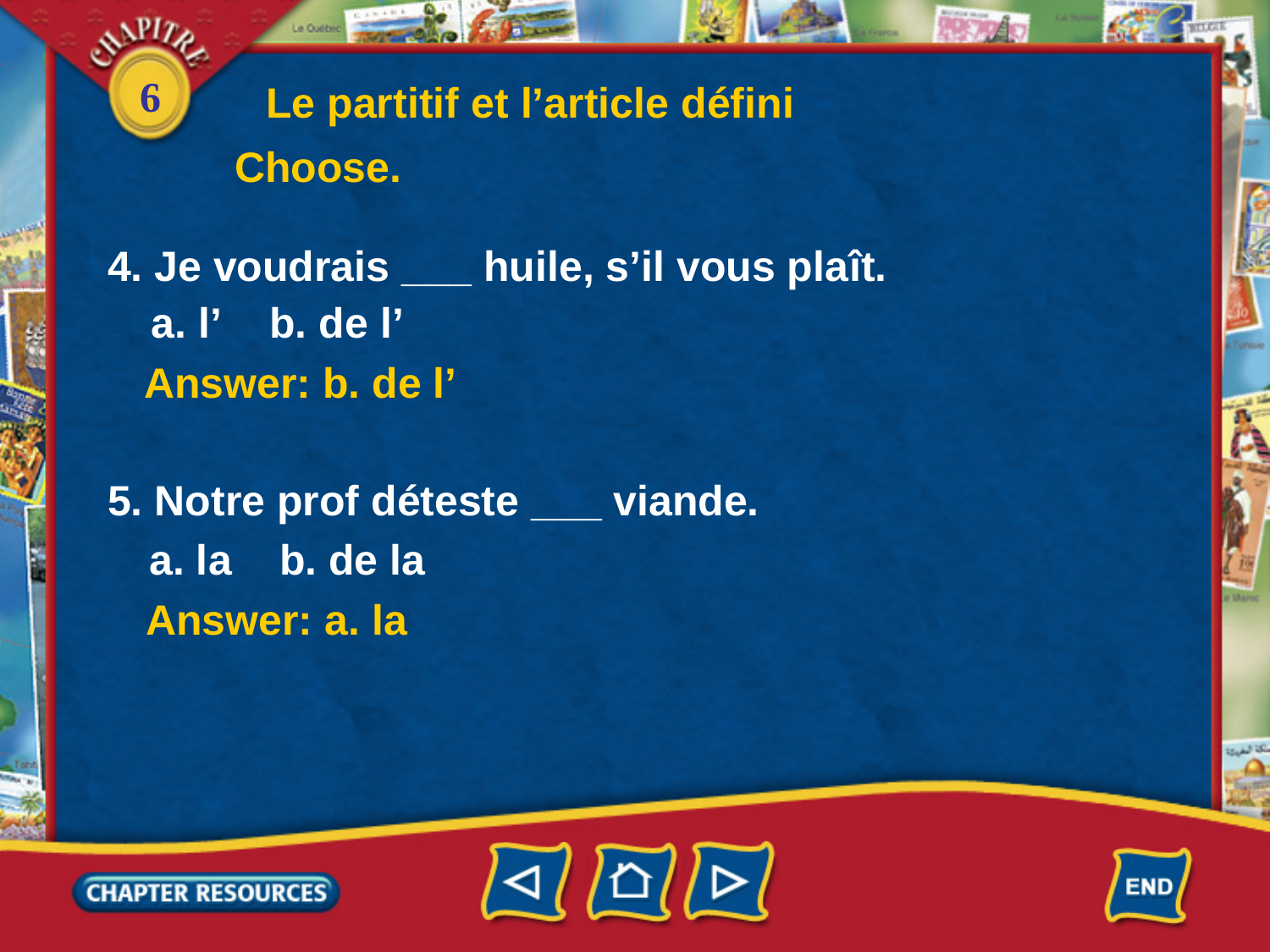

Le partitif et l’article défini
Choose.
4. Je voudrais ___ huile, s’il vous plaît.
 a. l’    b. de l’
Answer: b. de l’
5. Notre prof déteste ___ viande.
a. la    b. de la
Answer: a. la